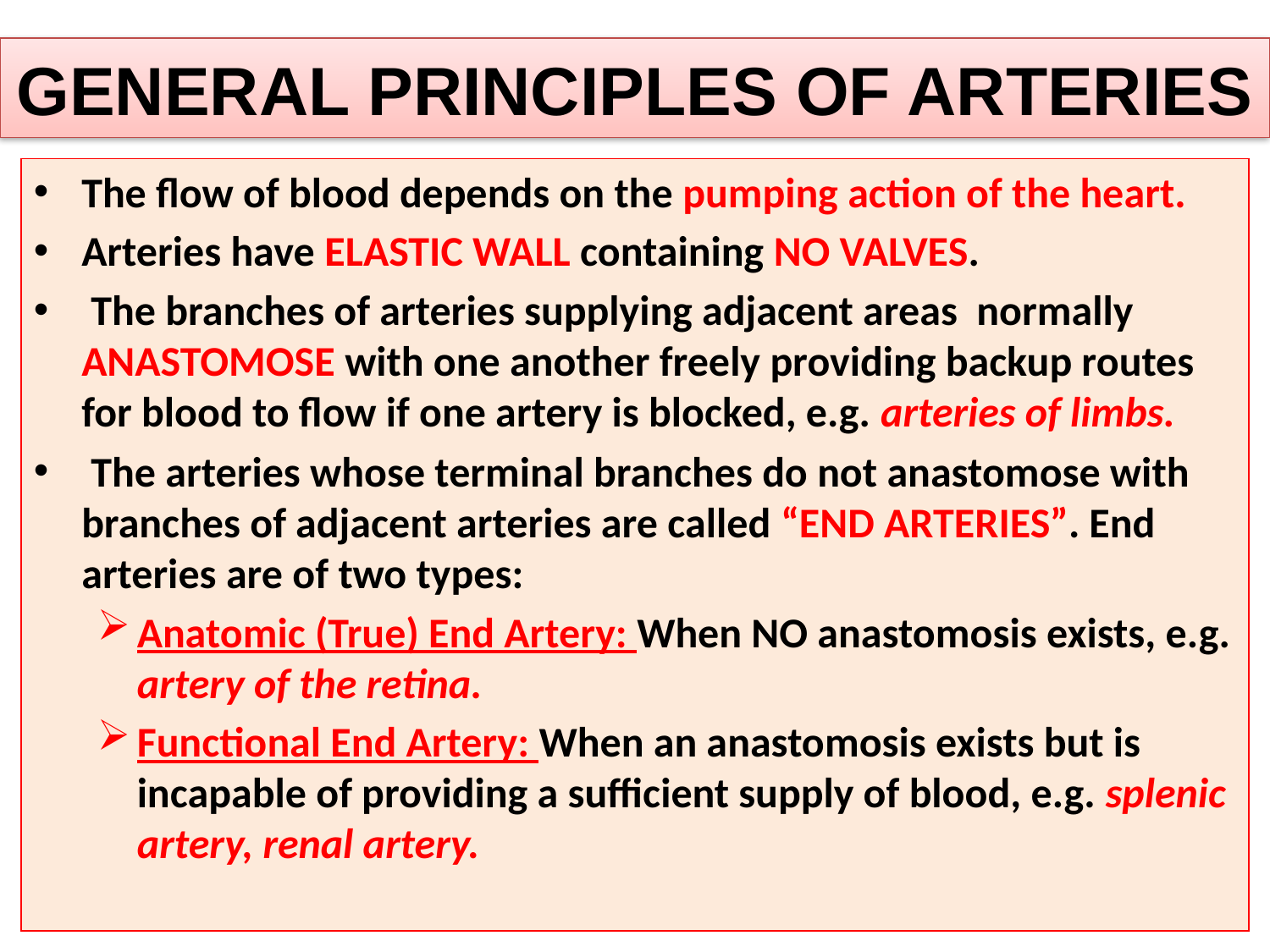

# GENERAL PRINCIPLES OF ARTERIES
The flow of blood depends on the pumping action of the heart.
Arteries have ELASTIC WALL containing NO VALVES.
 The branches of arteries supplying adjacent areas  normally ANASTOMOSE with one another freely providing backup routes for blood to flow if one artery is blocked, e.g. arteries of limbs.
 The arteries whose terminal branches do not anastomose with branches of adjacent arteries are called “END ARTERIES”. End arteries are of two types:
Anatomic (True) End Artery: When NO anastomosis exists, e.g. artery of the retina.
Functional End Artery: When an anastomosis exists but is incapable of providing a sufficient supply of blood, e.g. splenic artery, renal artery.